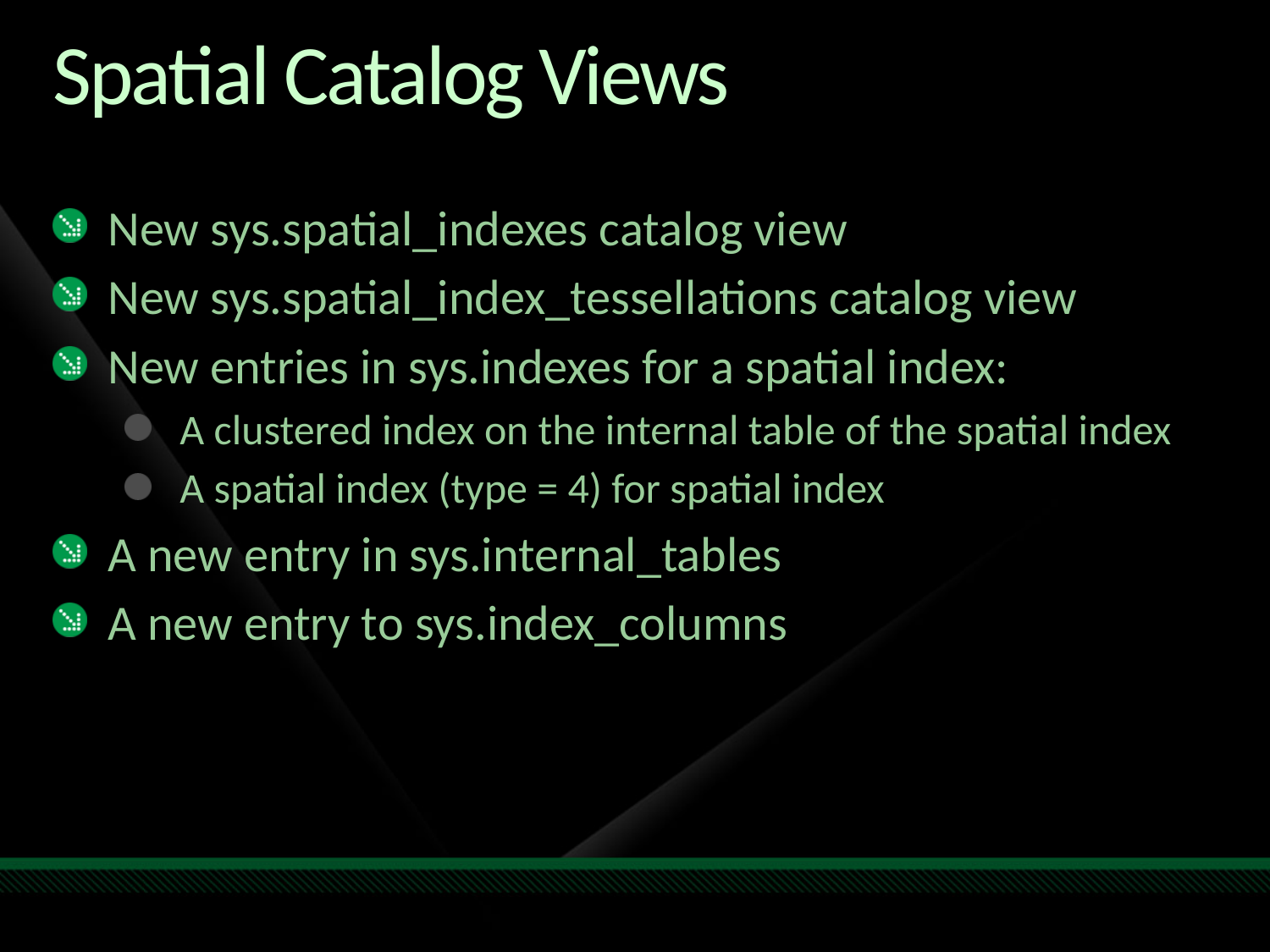

# Spatial Catalog Views
New sys.spatial_indexes catalog view
New sys.spatial_index_tessellations catalog view
New entries in sys.indexes for a spatial index:
A clustered index on the internal table of the spatial index
A spatial index (type = 4) for spatial index
A new entry in sys.internal_tables
A new entry to sys.index_columns